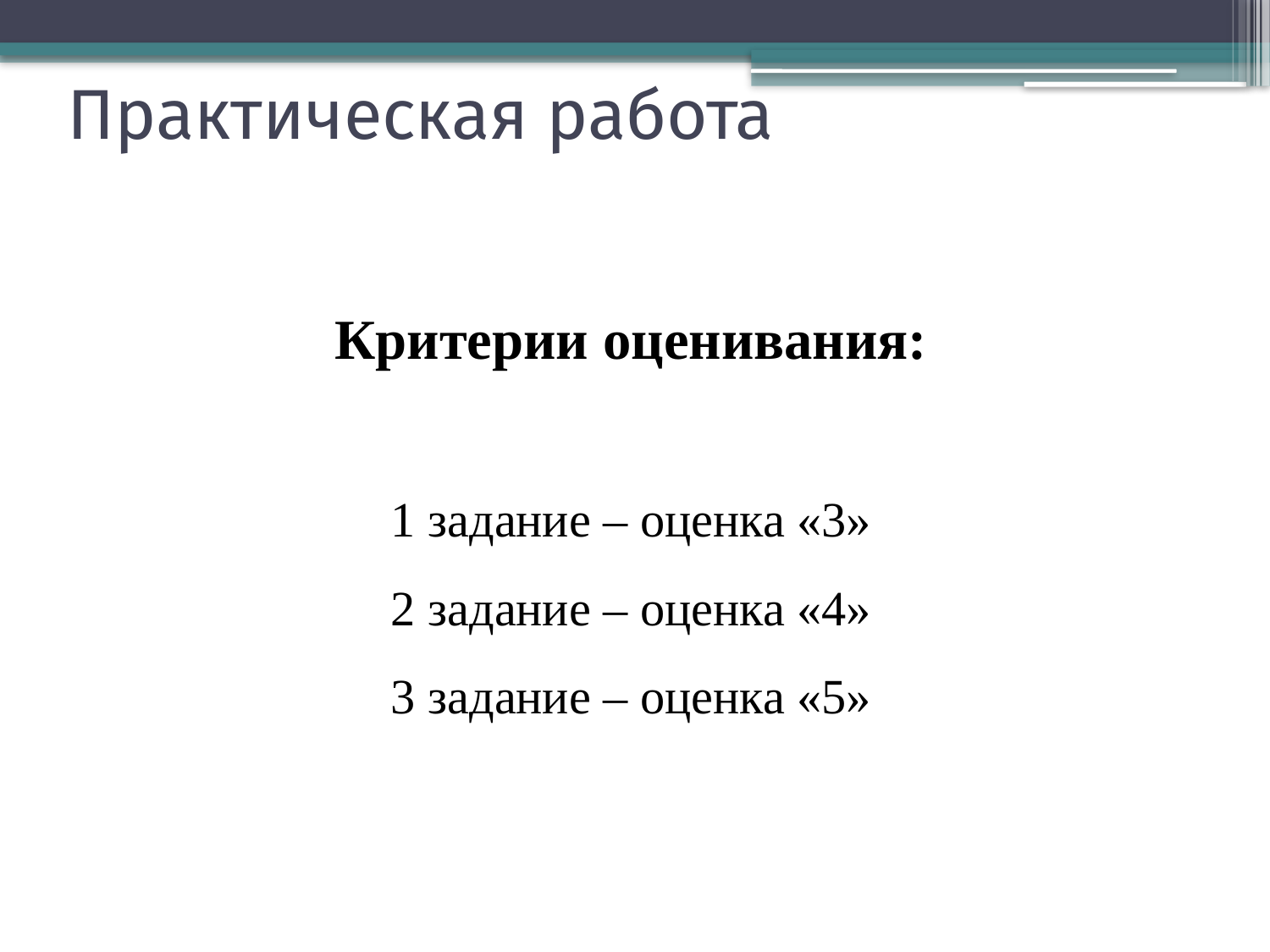

# Практическая работа
Критерии оценивания:

1 задание – оценка «3»
2 задание – оценка «4»
3 задание – оценка «5»